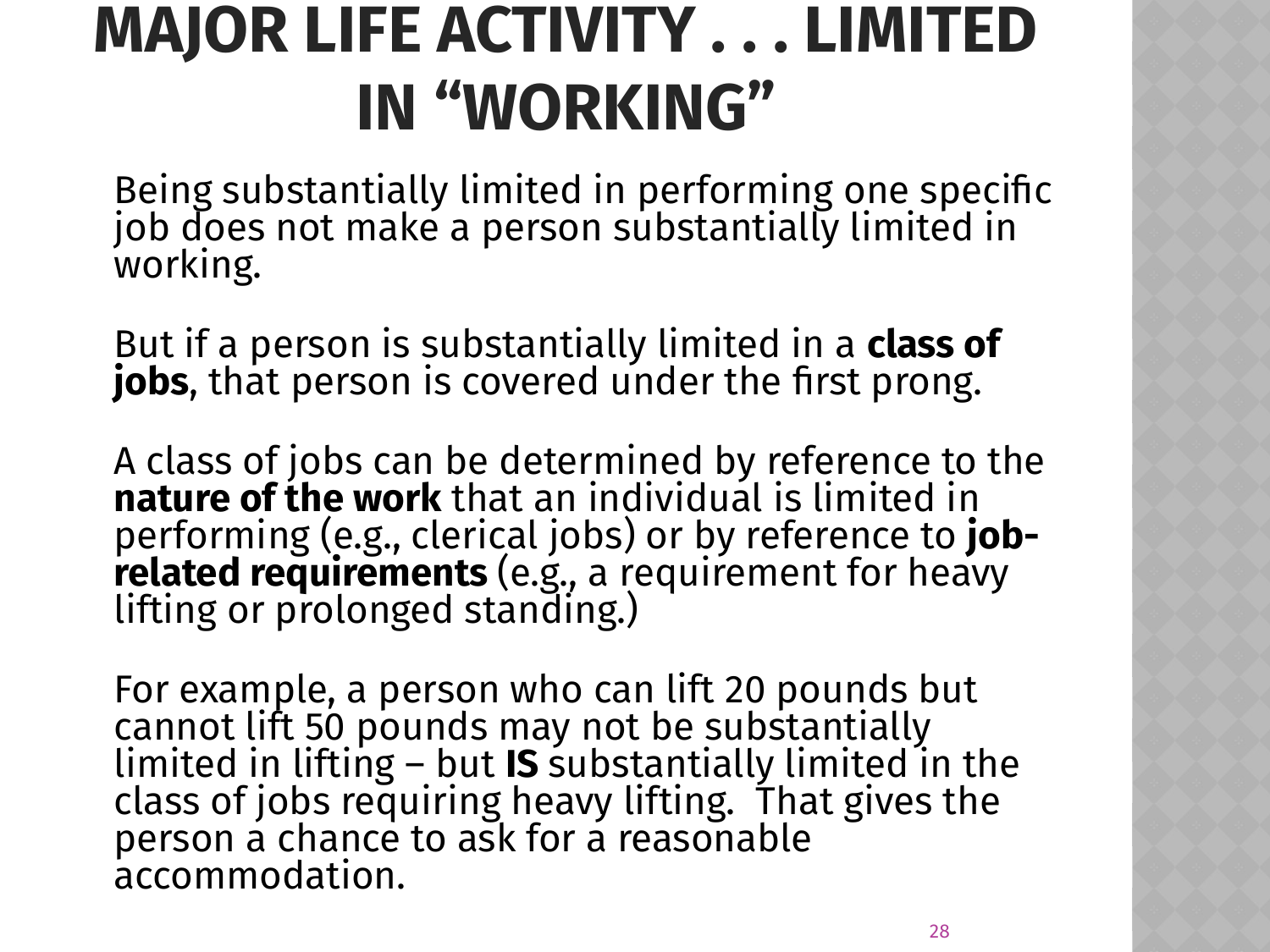

# Major life activity . . . Limited in “Working”
	Being substantially limited in performing one specific job does not make a person substantially limited in working.
	But if a person is substantially limited in a class of jobs, that person is covered under the first prong.
	A class of jobs can be determined by reference to the nature of the work that an individual is limited in performing (e.g., clerical jobs) or by reference to job-related requirements (e.g., a requirement for heavy lifting or prolonged standing.)
	For example, a person who can lift 20 pounds but cannot lift 50 pounds may not be substantially limited in lifting – but IS substantially limited in the class of jobs requiring heavy lifting.  That gives the person a chance to ask for a reasonable accommodation.

28